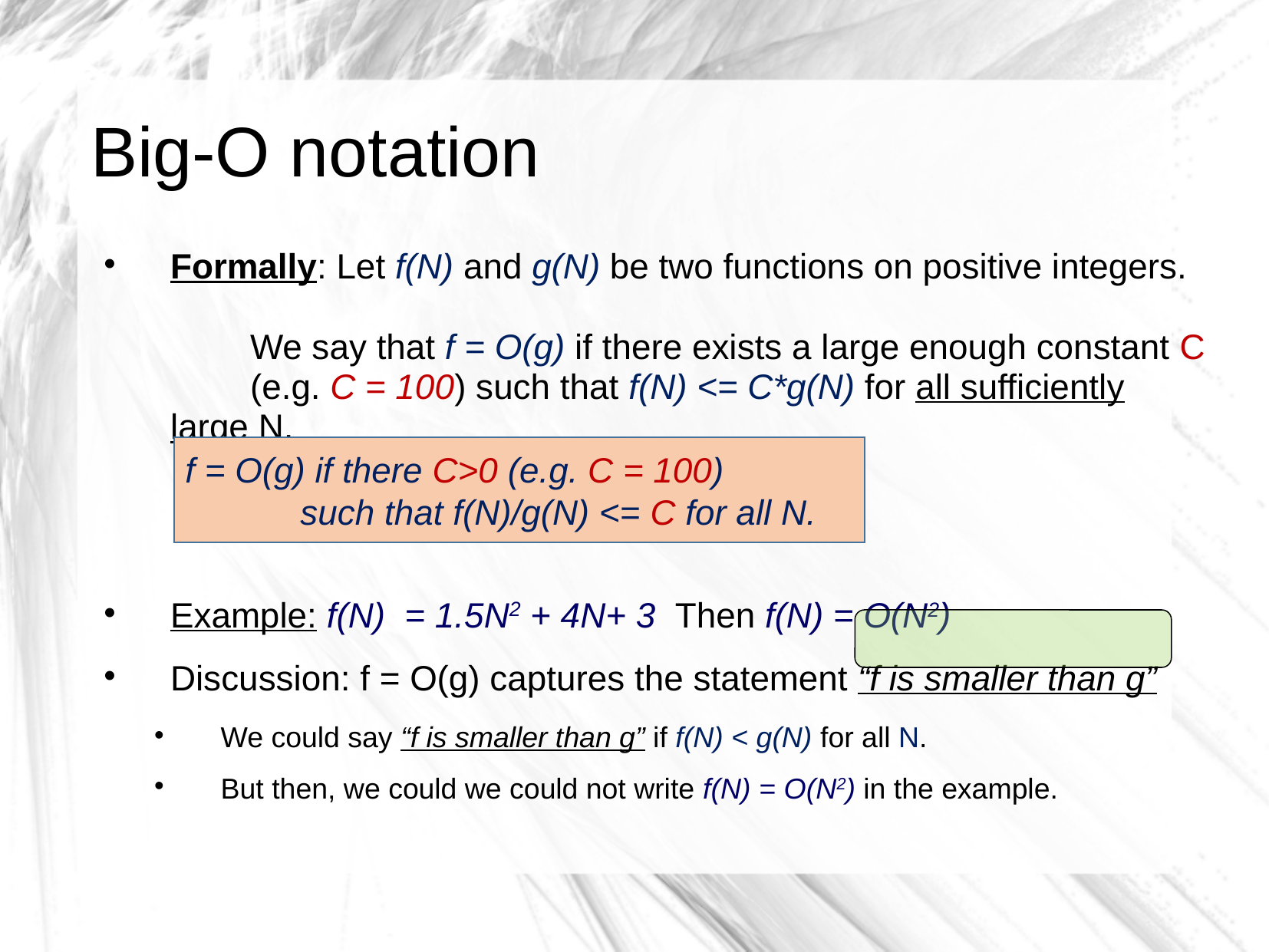

# Big-O notation
Formally: Let f(N) and g(N) be two functions on positive integers.
	We say that f = O(g) if there exists a large enough constant C 	(e.g. C = 100) such that f(N) <= C*g(N) for all sufficiently large N.

Example: f(N)  = 1.5N2 + 4N+ 3  Then f(N) = O(N2)
Discussion: f = O(g) captures the statement “f is smaller than g”
We could say “f is smaller than g” if f(N) < g(N) for all N.
But then, we could we could not write f(N) = O(N2) in the example.
f = O(g) if there C>0 (e.g. C = 100)
		such that f(N)/g(N) <= C for all N.